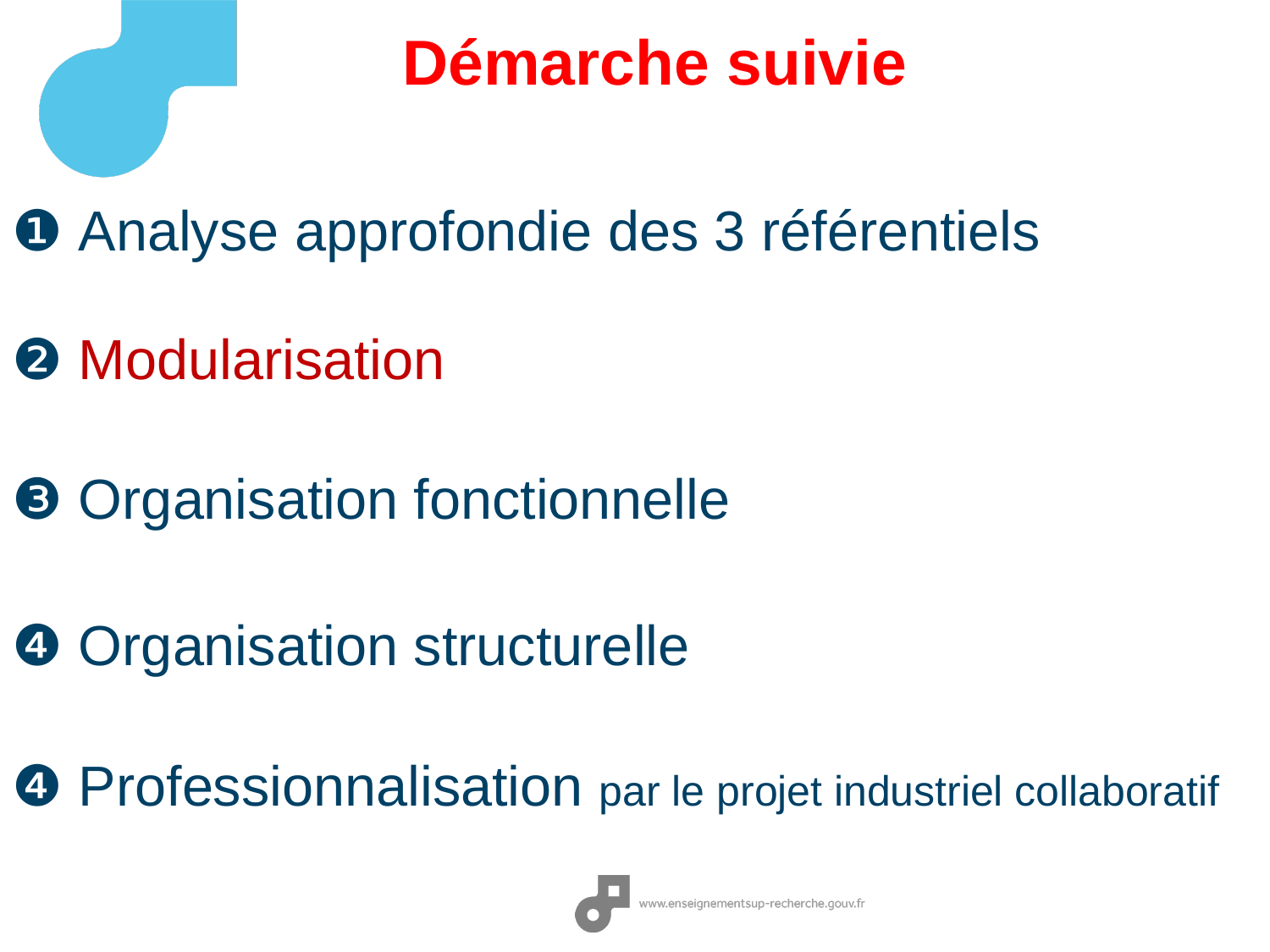

Démarche suivie
❶ Analyse approfondie des 3 référentiels
❷ Modularisation
❸ Organisation fonctionnelle
❹ Organisation structurelle
❹ Professionnalisation par le projet industriel collaboratif